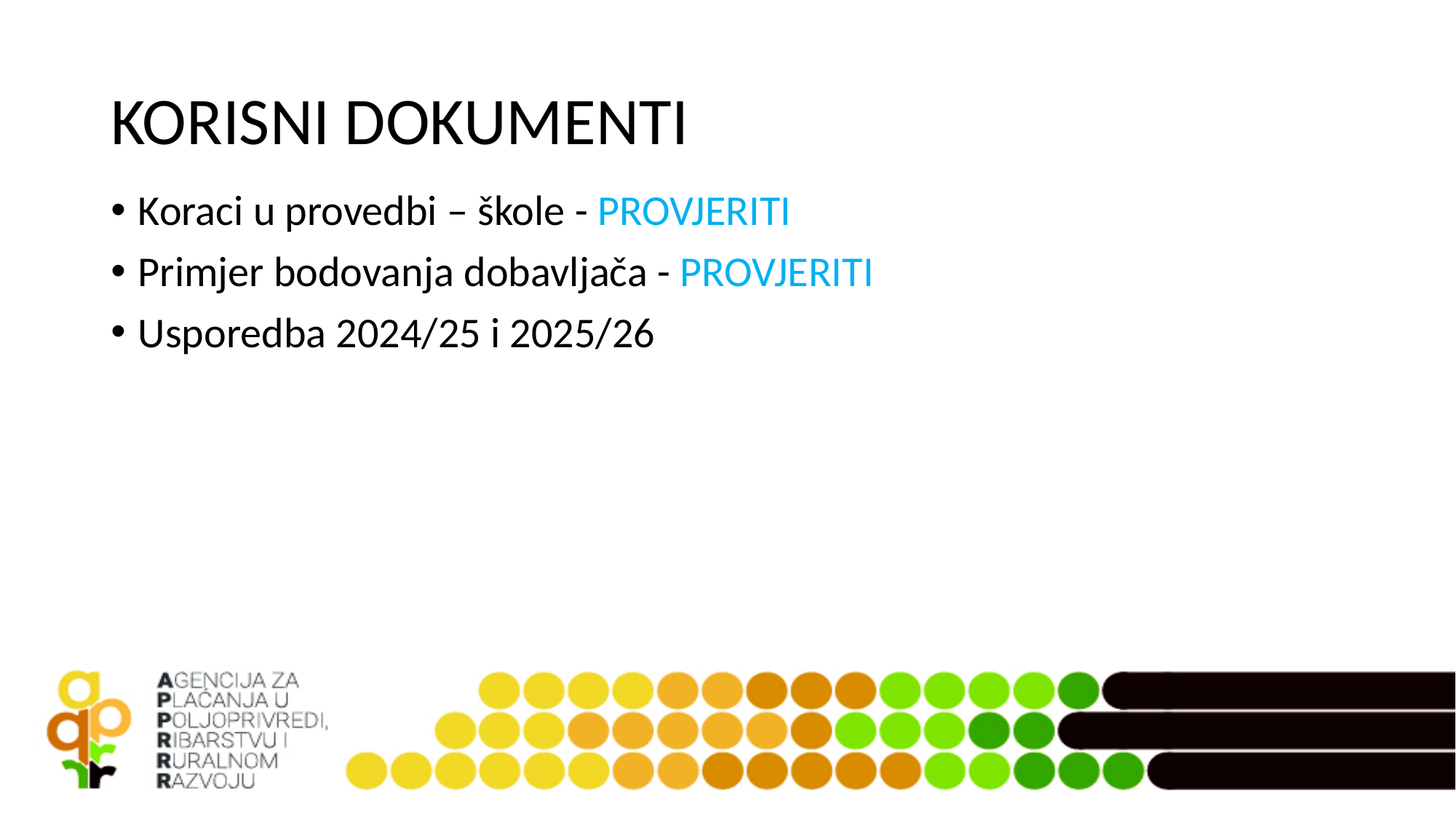

# KORISNI DOKUMENTI
Koraci u provedbi – škole - PROVJERITI
Primjer bodovanja dobavljača - PROVJERITI
Usporedba 2024/25 i 2025/26